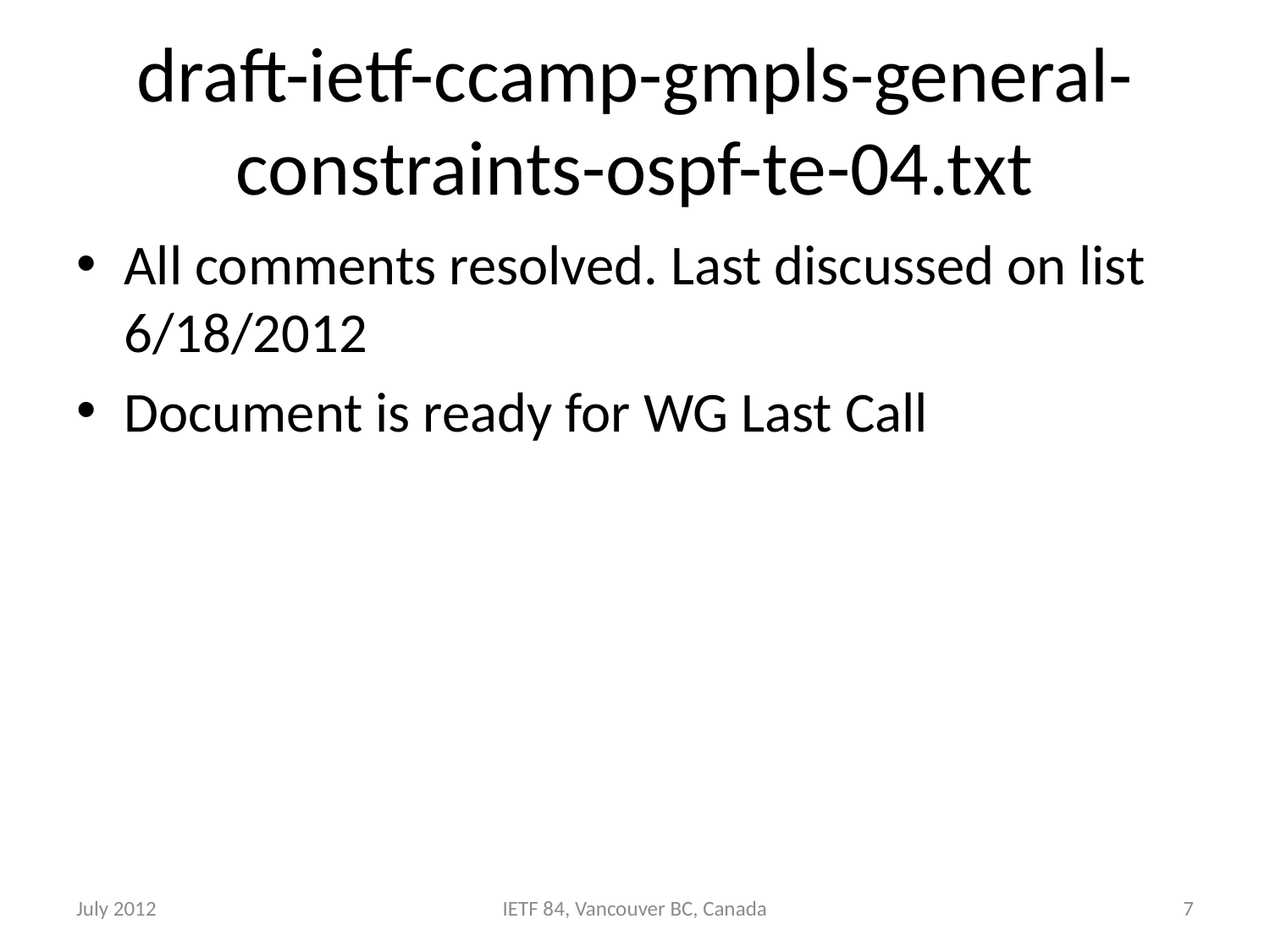

# draft-ietf-ccamp-gmpls-general-constraints-ospf-te-04.txt
All comments resolved. Last discussed on list 6/18/2012
Document is ready for WG Last Call
July 2012
IETF 84, Vancouver BC, Canada
7